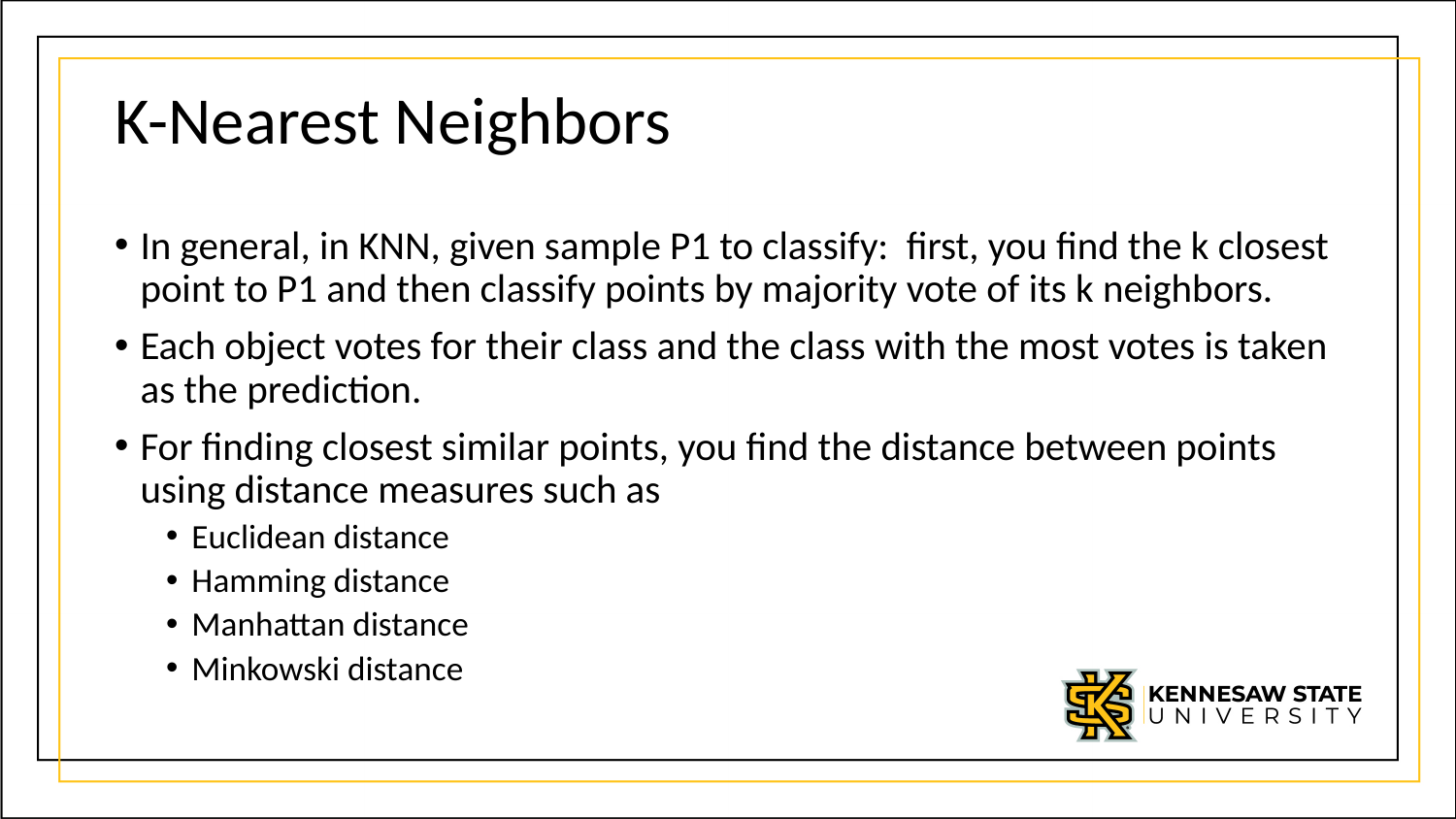

# K-Nearest Neighbors
In general, in KNN, given sample P1 to classify:  first, you find the k closest point to P1 and then classify points by majority vote of its k neighbors.
Each object votes for their class and the class with the most votes is taken as the prediction.
For finding closest similar points, you find the distance between points using distance measures such as
Euclidean distance
Hamming distance
Manhattan distance
Minkowski distance